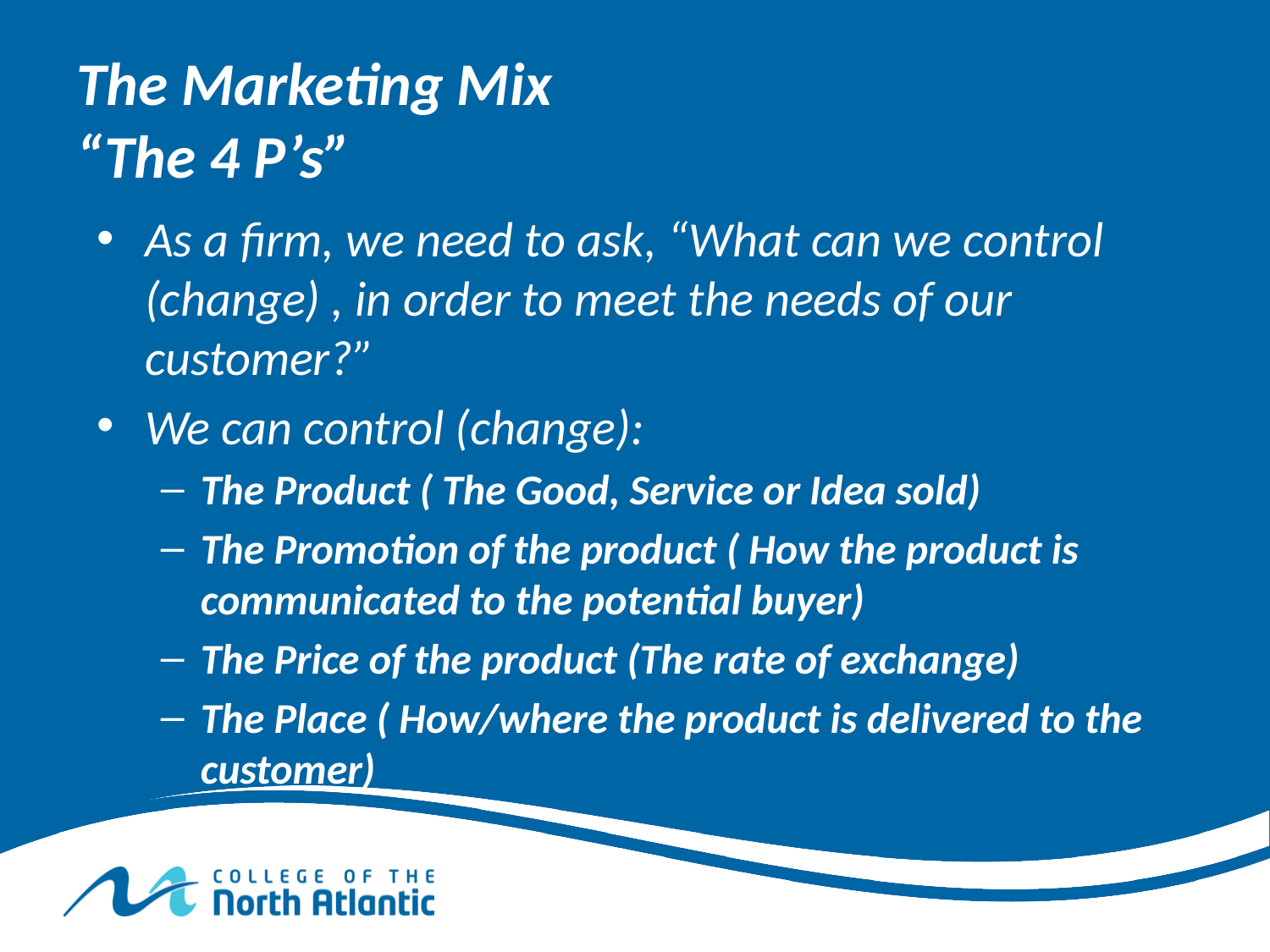

# The Marketing Mix “The 4 P’s”
As a firm, we need to ask, “What can we control (change) , in order to meet the needs of our customer?”
We can control (change):
The Product ( The Good, Service or Idea sold)
The Promotion of the product ( How the product is communicated to the potential buyer)
The Price of the product (The rate of exchange)
The Place ( How/where the product is delivered to the  customer)